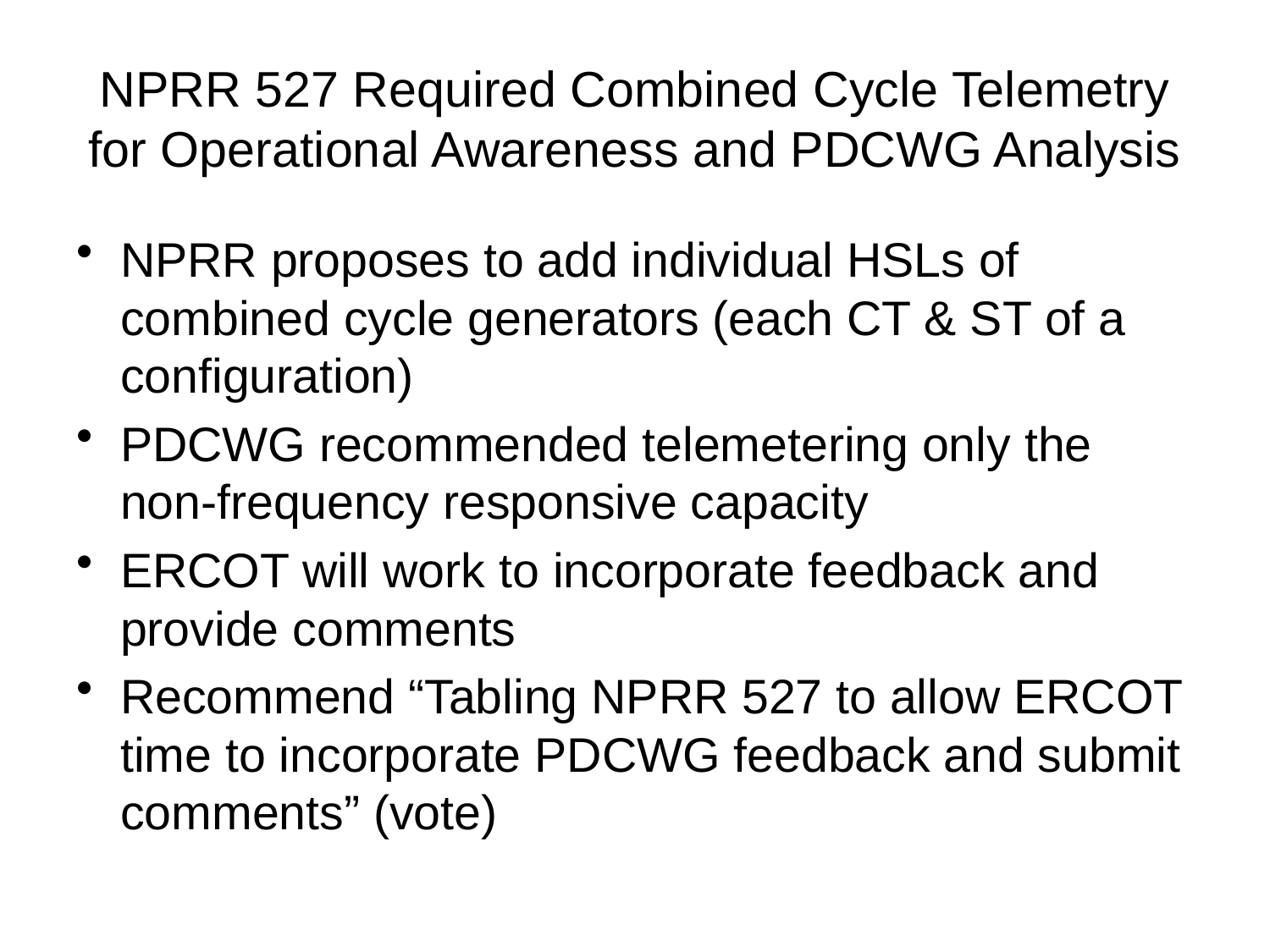

# NPRR 527 Required Combined Cycle Telemetry for Operational Awareness and PDCWG Analysis
NPRR proposes to add individual HSLs of combined cycle generators (each CT & ST of a configuration)
PDCWG recommended telemetering only the non-frequency responsive capacity
ERCOT will work to incorporate feedback and provide comments
Recommend “Tabling NPRR 527 to allow ERCOT time to incorporate PDCWG feedback and submit comments” (vote)